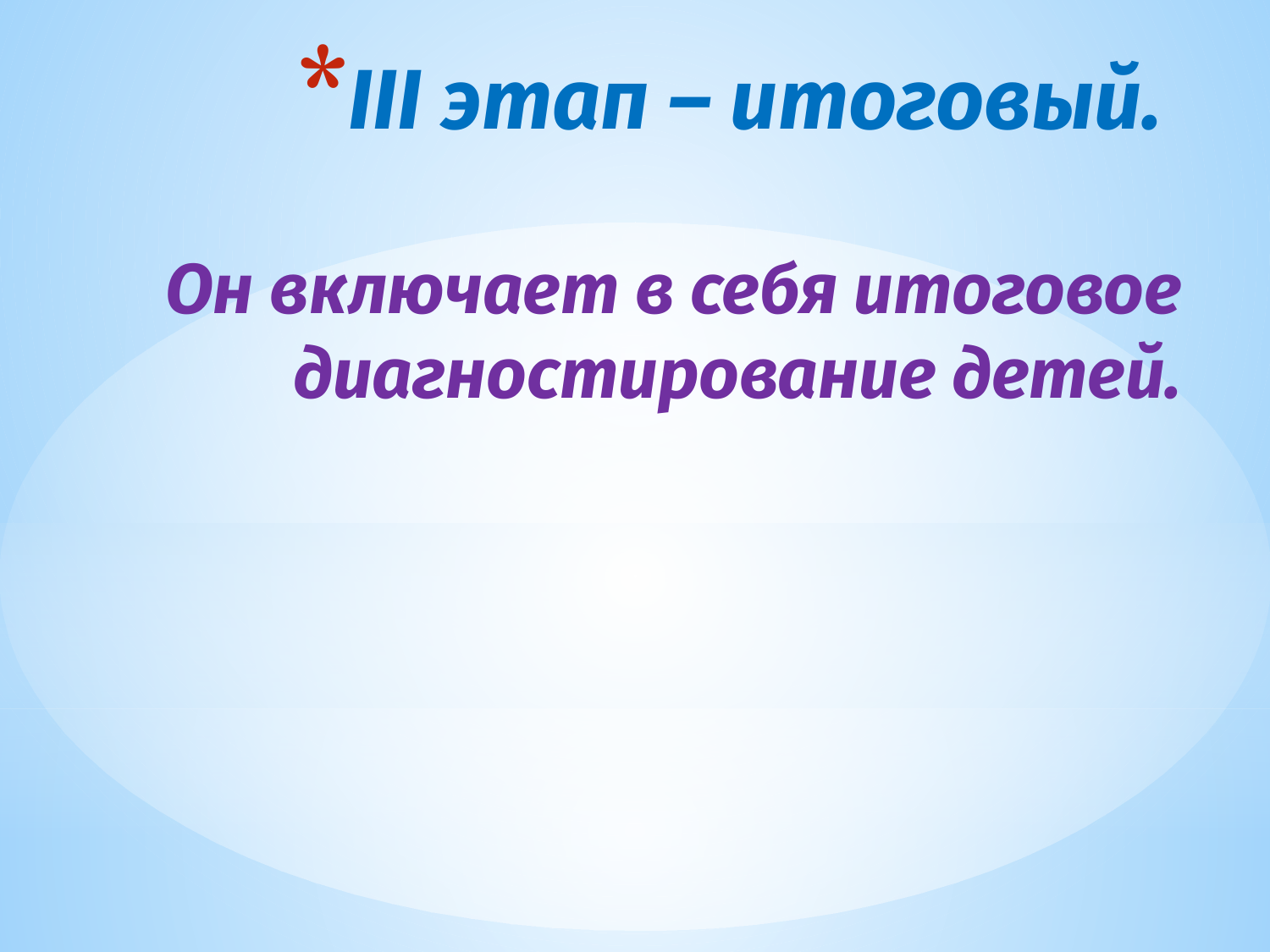

# III этап – итоговый. Он включает в себя итоговое диагностирование детей.